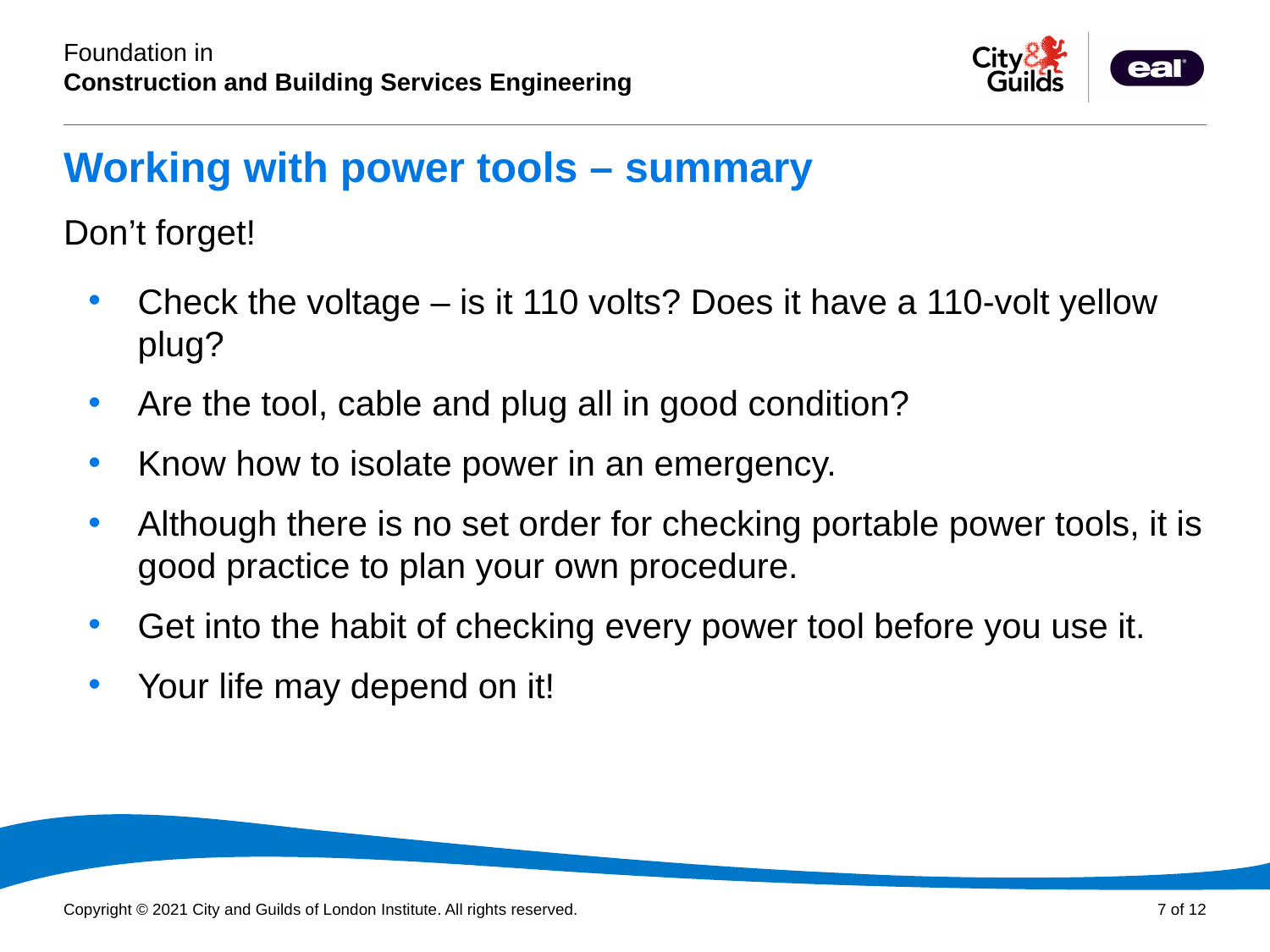

# Working with power tools – summary
Don’t forget!
Check the voltage – is it 110 volts? Does it have a 110-volt yellow plug?
Are the tool, cable and plug all in good condition?
Know how to isolate power in an emergency.
Although there is no set order for checking portable power tools, it is good practice to plan your own procedure.
Get into the habit of checking every power tool before you use it.
Your life may depend on it!